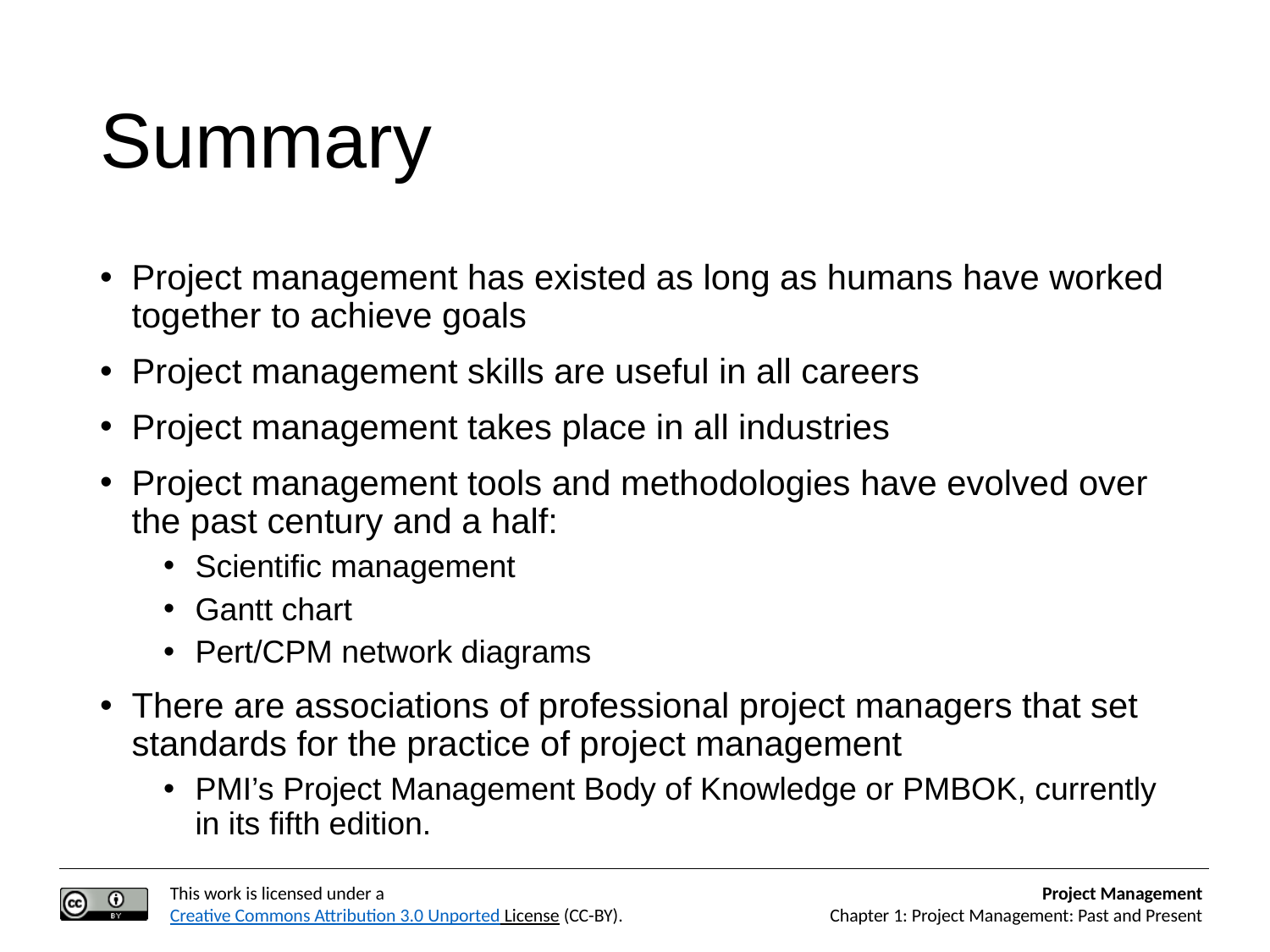

# Summary
Project management has existed as long as humans have worked together to achieve goals
Project management skills are useful in all careers
Project management takes place in all industries
Project management tools and methodologies have evolved over the past century and a half:
Scientific management
Gantt chart
Pert/CPM network diagrams
There are associations of professional project managers that set standards for the practice of project management
PMI’s Project Management Body of Knowledge or PMBOK, currently in its fifth edition.